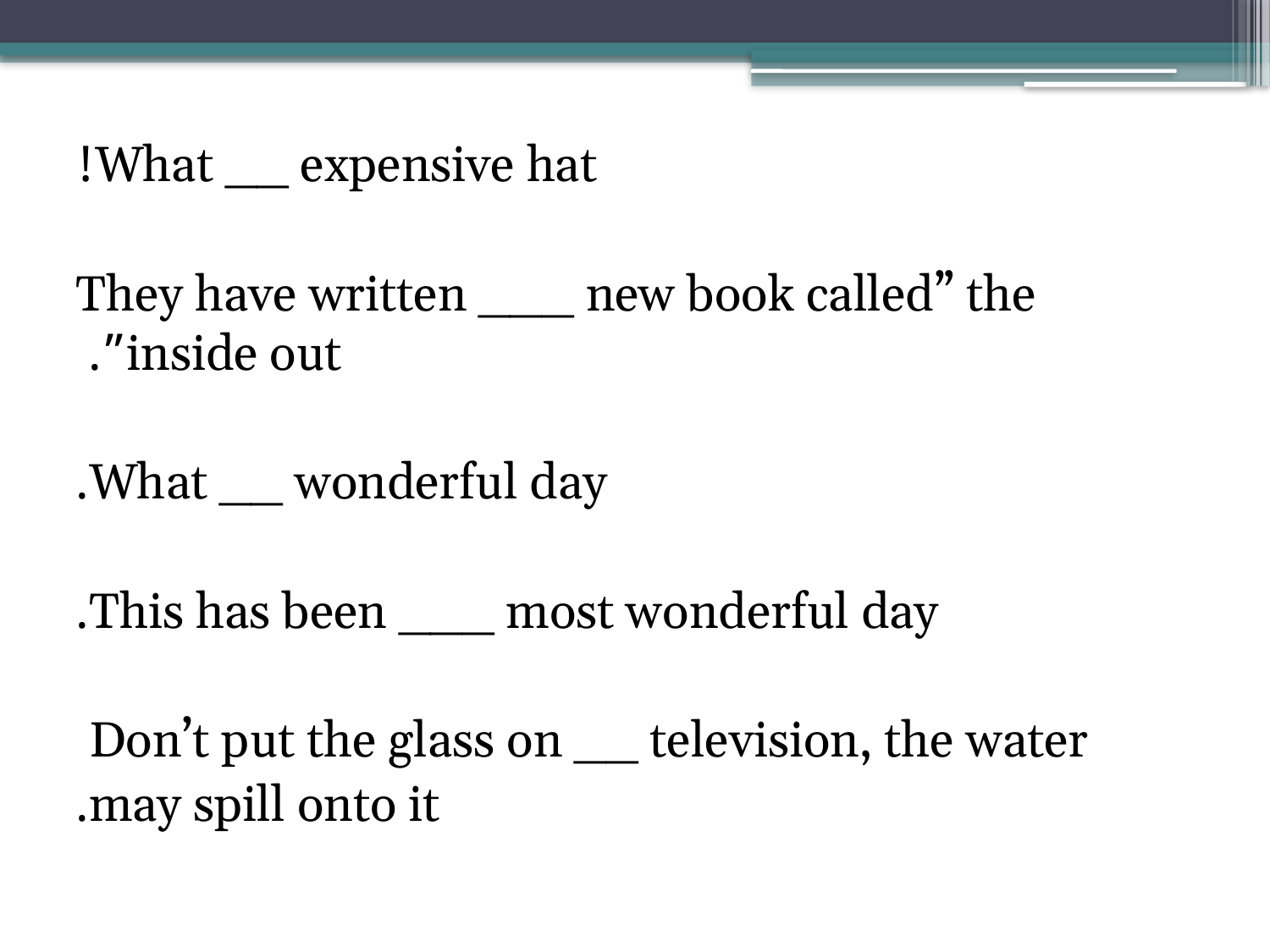

What __ expensive hat!

They have written ___ new book called” the inside out”.

What __ wonderful day.

This has been ___ most wonderful day.

Don’t put the glass on __ television, the water
may spill onto it.